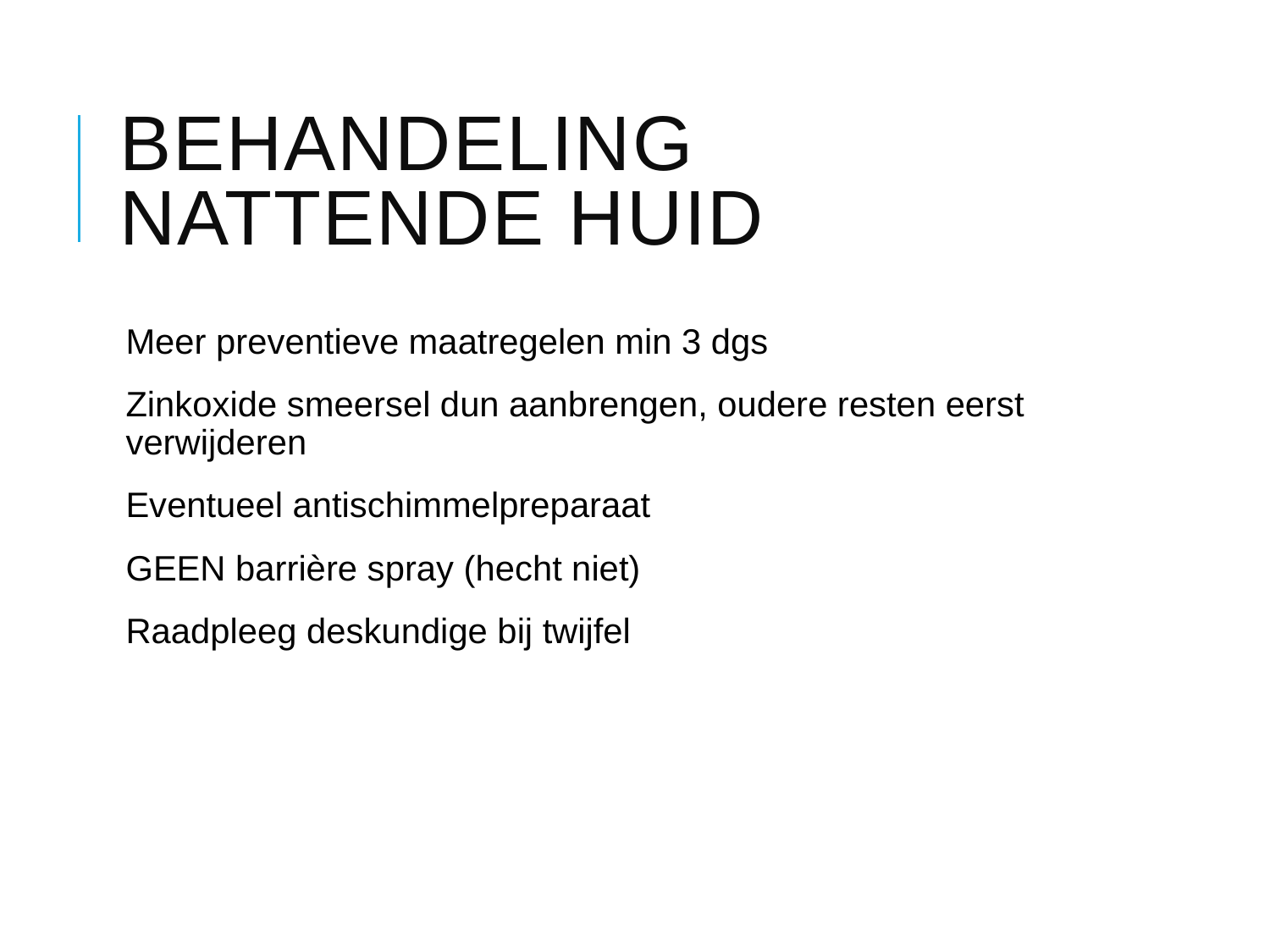

# Behandeling nattende huid
Meer preventieve maatregelen min 3 dgs
Zinkoxide smeersel dun aanbrengen, oudere resten eerst verwijderen
Eventueel antischimmelpreparaat
GEEN barrière spray (hecht niet)
Raadpleeg deskundige bij twijfel